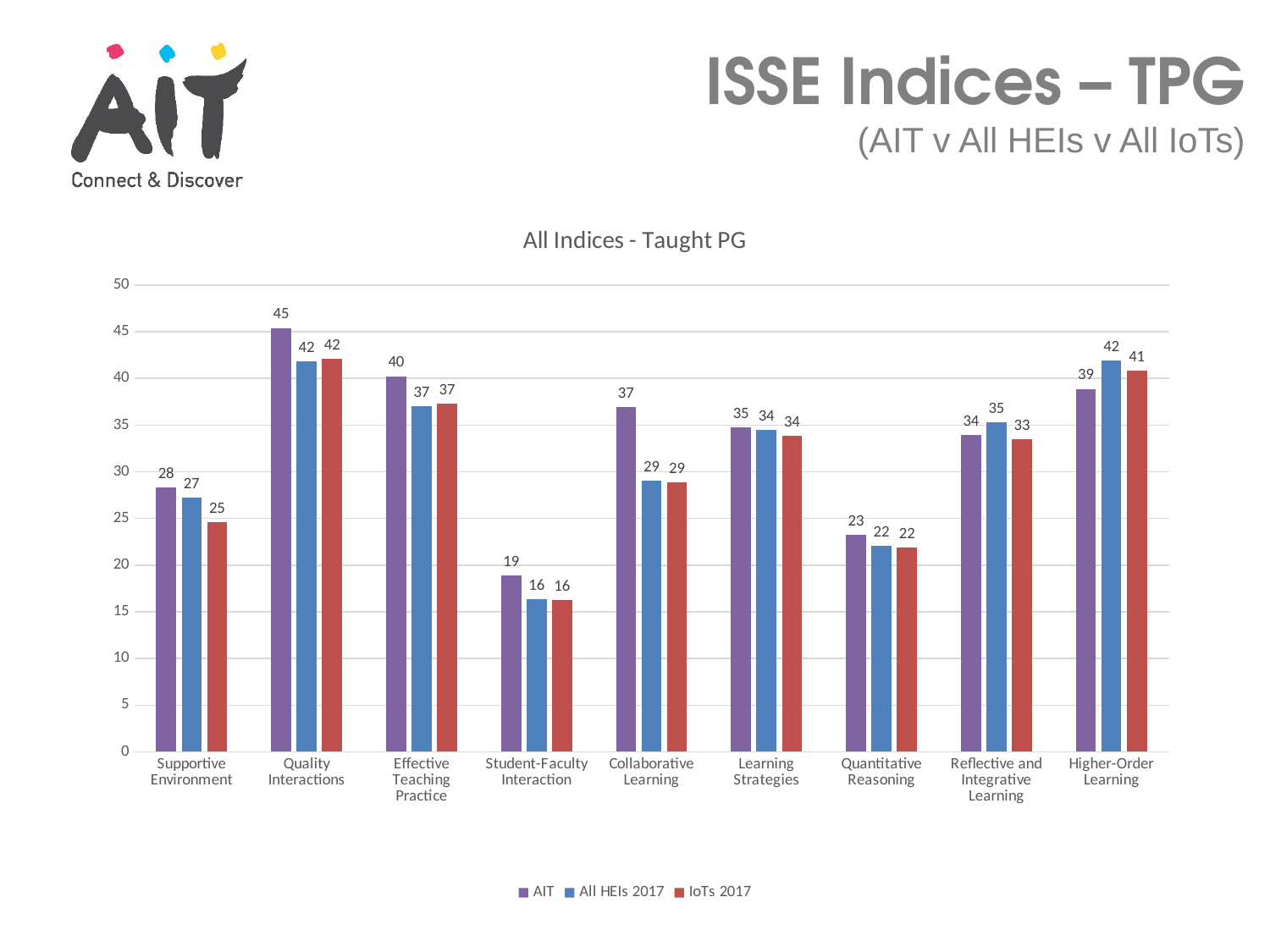

# ISSE Indices – TPG (AIT v All HEIs v All IoTs)

### Chart: All Indices - Taught PG

| Category | AIT | All HEIs 2017 | IoTs 2017 |
|---|---|---|---|
| Supportive Environment | 28.29061052179668 | 27.238838932673747 | 24.627645799113793 |
| Quality Interactions | 45.41246627895222 | 41.834695321705105 | 42.09476915714573 |
| Effective Teaching Practice | 40.246283741480774 | 37.048783655923145 | 37.330106180056205 |
| Student-Faculty Interaction | 18.909529126860484 | 16.3461484423797 | 16.303157604422026 |
| Collaborative Learning | 36.90924840143295 | 29.060202996522875 | 28.89125912991221 |
| Learning Strategies | 34.75972627791052 | 34.49619266184057 | 33.86105155540938 |
| Quantitative Reasoning | 23.27749756658704 | 22.06678541511859 | 21.920486012402183 |
| Reflective and Integrative Learning | 33.93567983583885 | 35.31783726619866 | 33.46318437387559 |
| Higher-Order Learning | 38.88405133933579 | 41.94001121336387 | 40.842988556522585 |